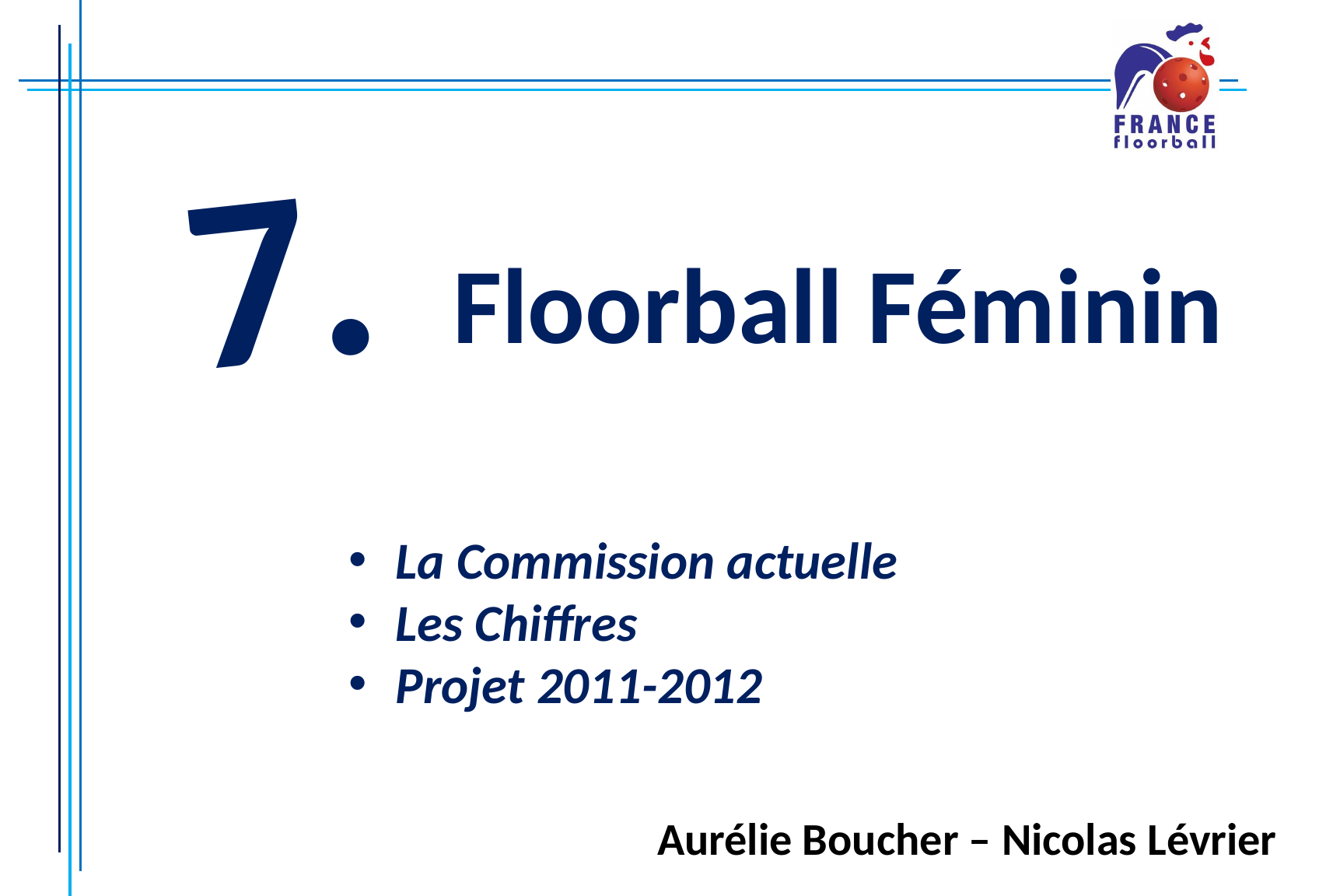

7.
# Floorball Féminin
La Commission actuelle
Les Chiffres
Projet 2011-2012
Aurélie Boucher – Nicolas Lévrier